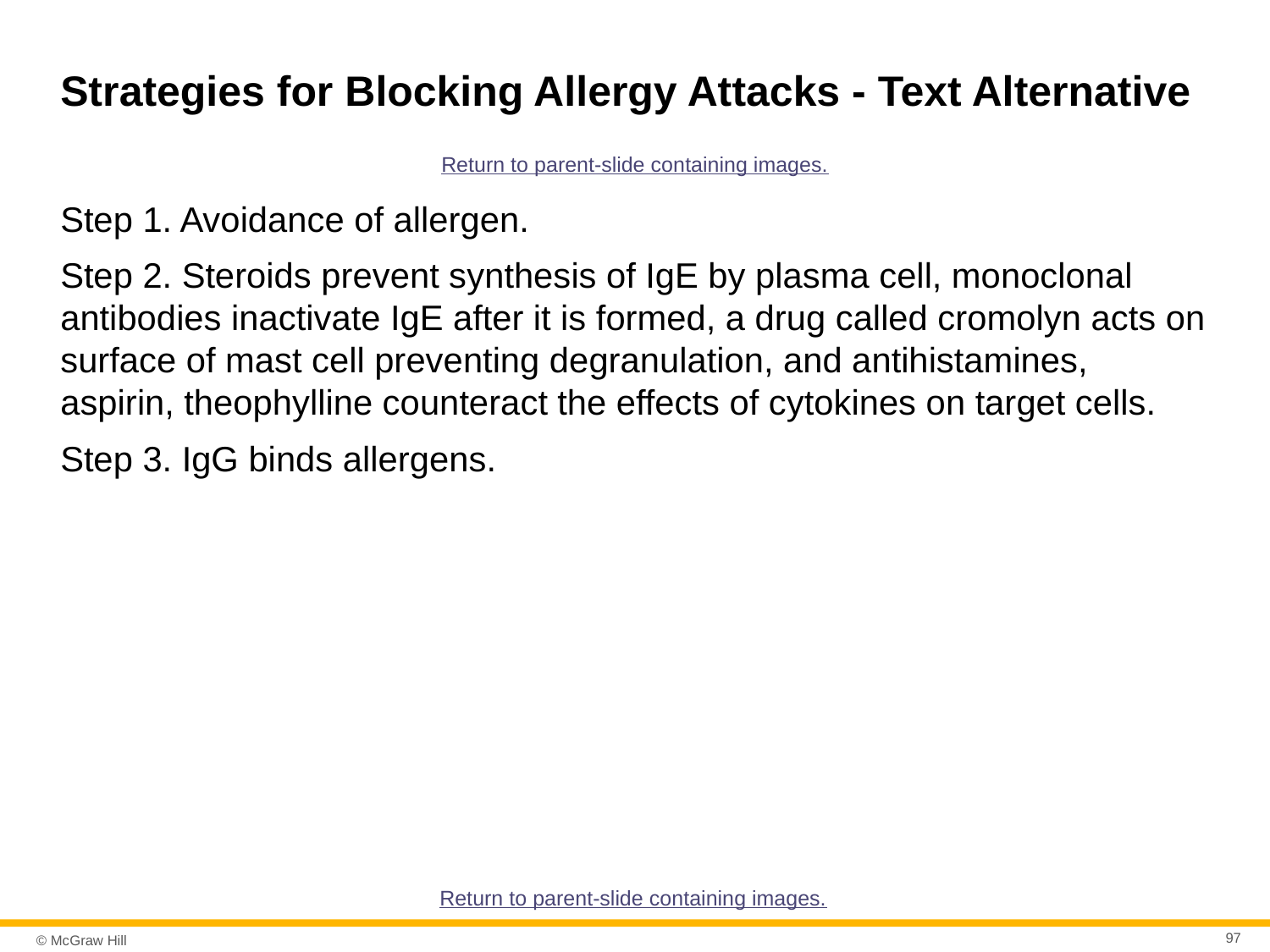

# Strategies for Blocking Allergy Attacks - Text Alternative
Return to parent-slide containing images.
Step 1. Avoidance of allergen.
Step 2. Steroids prevent synthesis of IgE by plasma cell, monoclonal antibodies inactivate IgE after it is formed, a drug called cromolyn acts on surface of mast cell preventing degranulation, and antihistamines, aspirin, theophylline counteract the effects of cytokines on target cells.
Step 3. IgG binds allergens.
Return to parent-slide containing images.